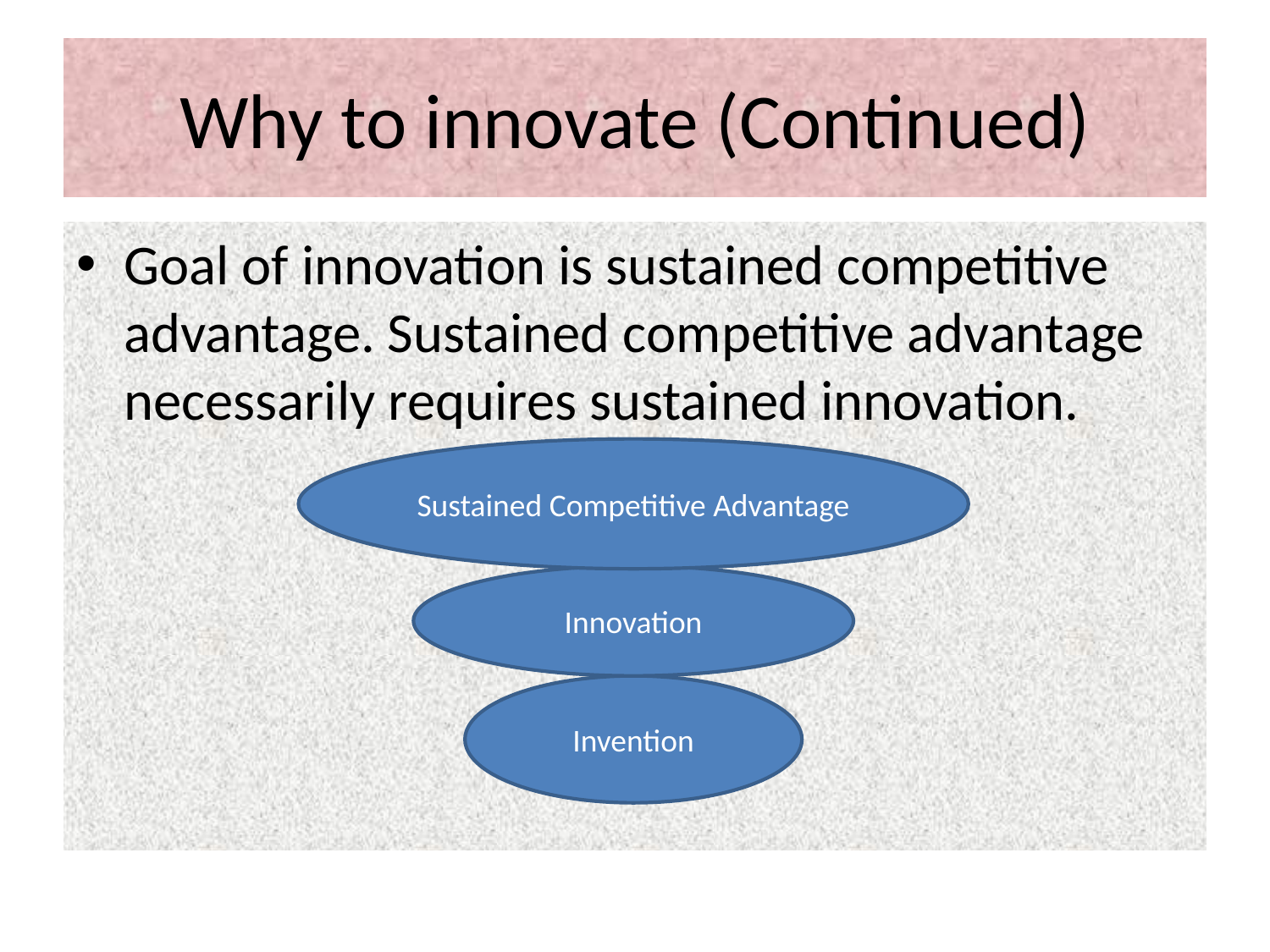

# Why to innovate (Continued)
Goal of innovation is sustained competitive advantage. Sustained competitive advantage necessarily requires sustained innovation.
Sustained Competitive Advantage
Innovation
Invention